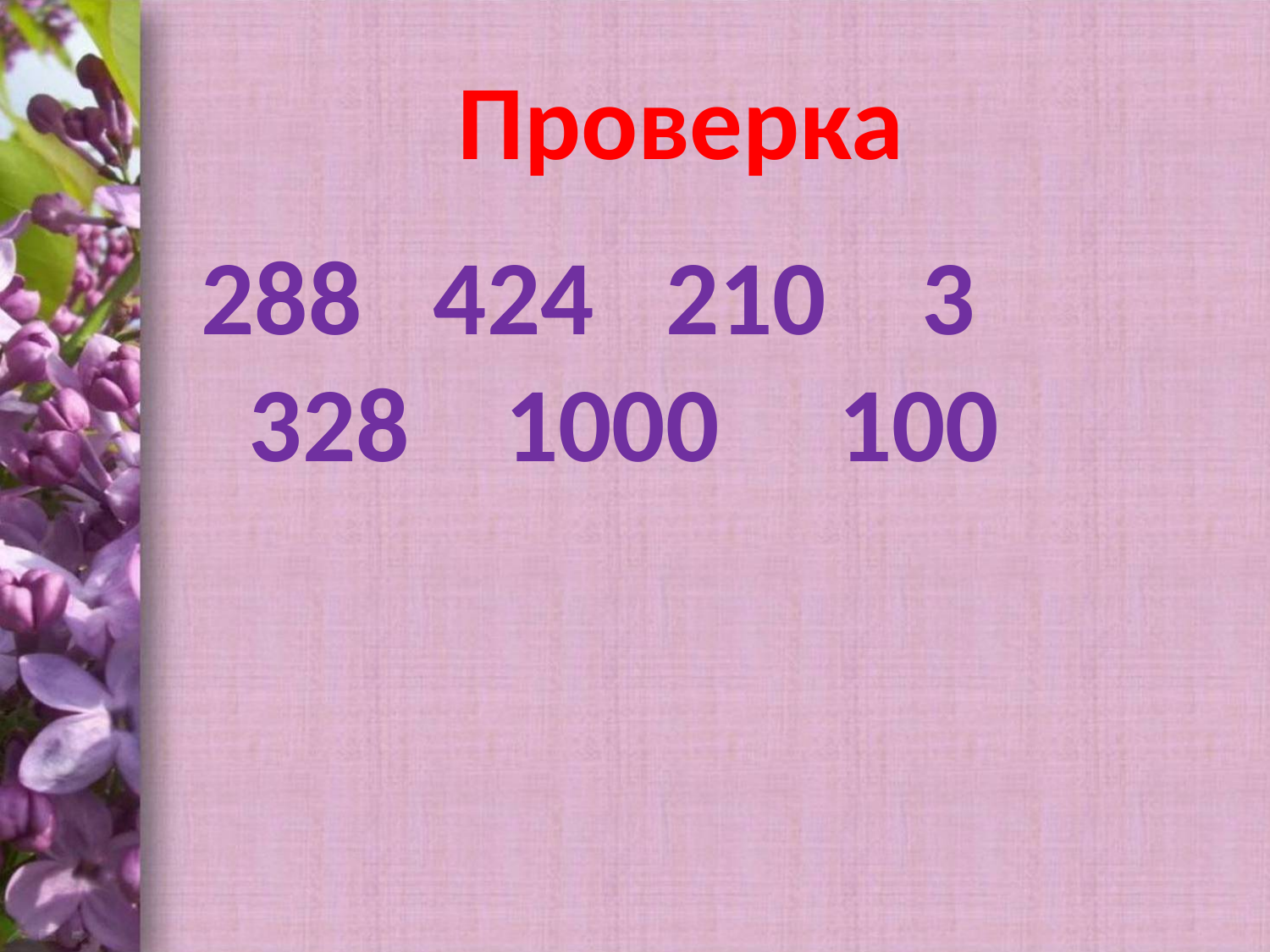

# Проверка
288   424   210    3   328    1000     100